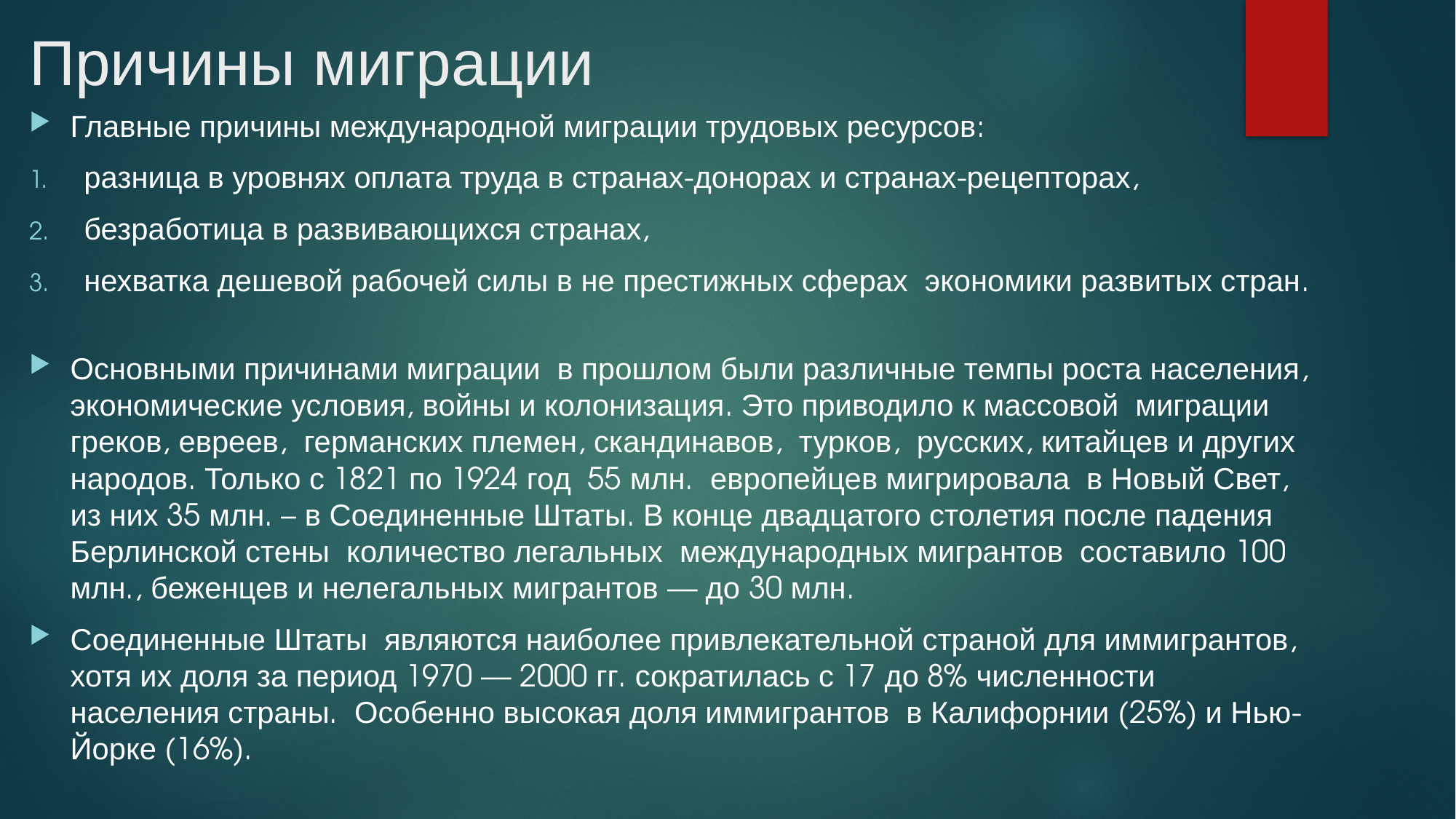

# Причины миграции
Главные причины международной миграции трудовых ресурсов:
разница в уровнях оплата труда в странах-донорах и странах-рецепторах,
безработица в развивающихся странах,
нехватка дешевой рабочей силы в не престижных сферах  экономики развитых стран.
Основными причинами миграции  в прошлом были различные темпы роста населения, экономические условия, войны и колонизация. Это приводило к массовой  миграции  греков, евреев,  германских племен, скандинавов,  турков,  русских, китайцев и других народов. Только с 1821 по 1924 год  55 млн.  европейцев мигрировала  в Новый Свет, из них 35 млн. – в Соединенные Штаты. В конце двадцатого столетия после падения Берлинской стены  количество легальных  международных мигрантов  составило 100 млн., беженцев и нелегальных мигрантов — до 30 млн.
Соединенные Штаты  являются наиболее привлекательной страной для иммигрантов, хотя их доля за период 1970 — 2000 гг. сократилась с 17 до 8% численности населения страны.  Особенно высокая доля иммигрантов  в Калифорнии (25%) и Нью-Йорке (16%).